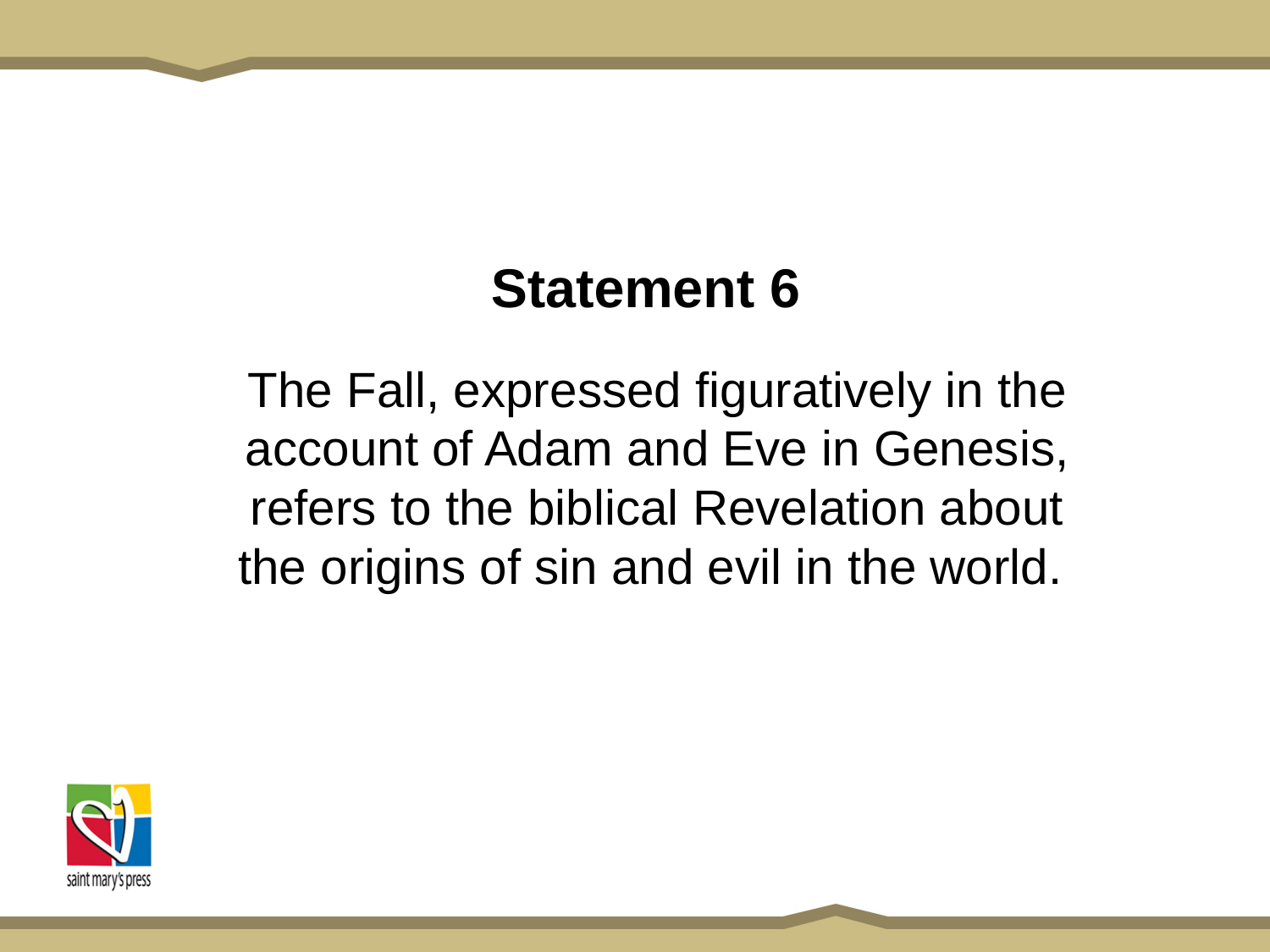

# Statement 6
The Fall, expressed figuratively in the account of Adam and Eve in Genesis, refers to the biblical Revelation about the origins of sin and evil in the world.